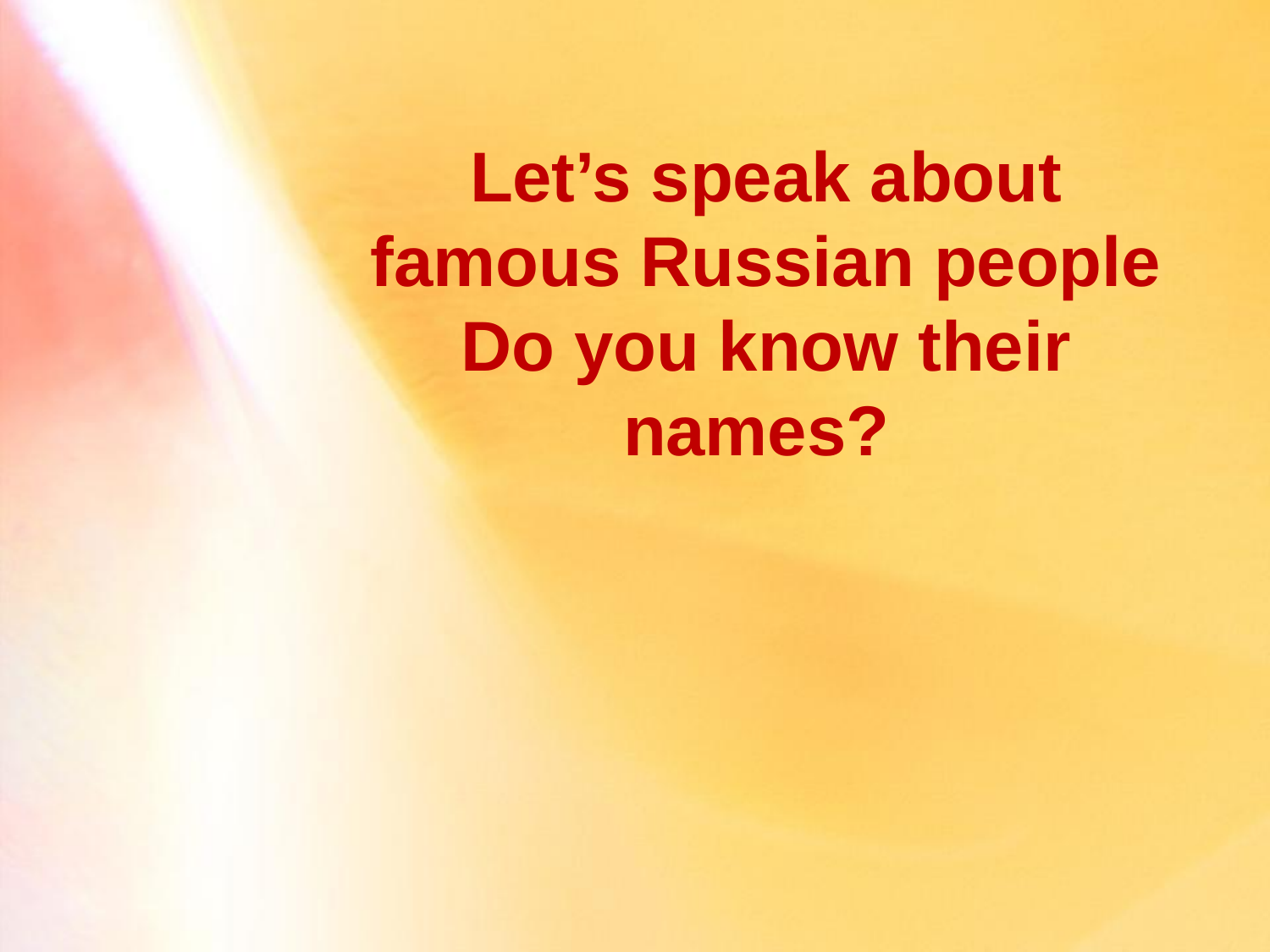

# Let’s speak about famous Russian people Do you know their names?